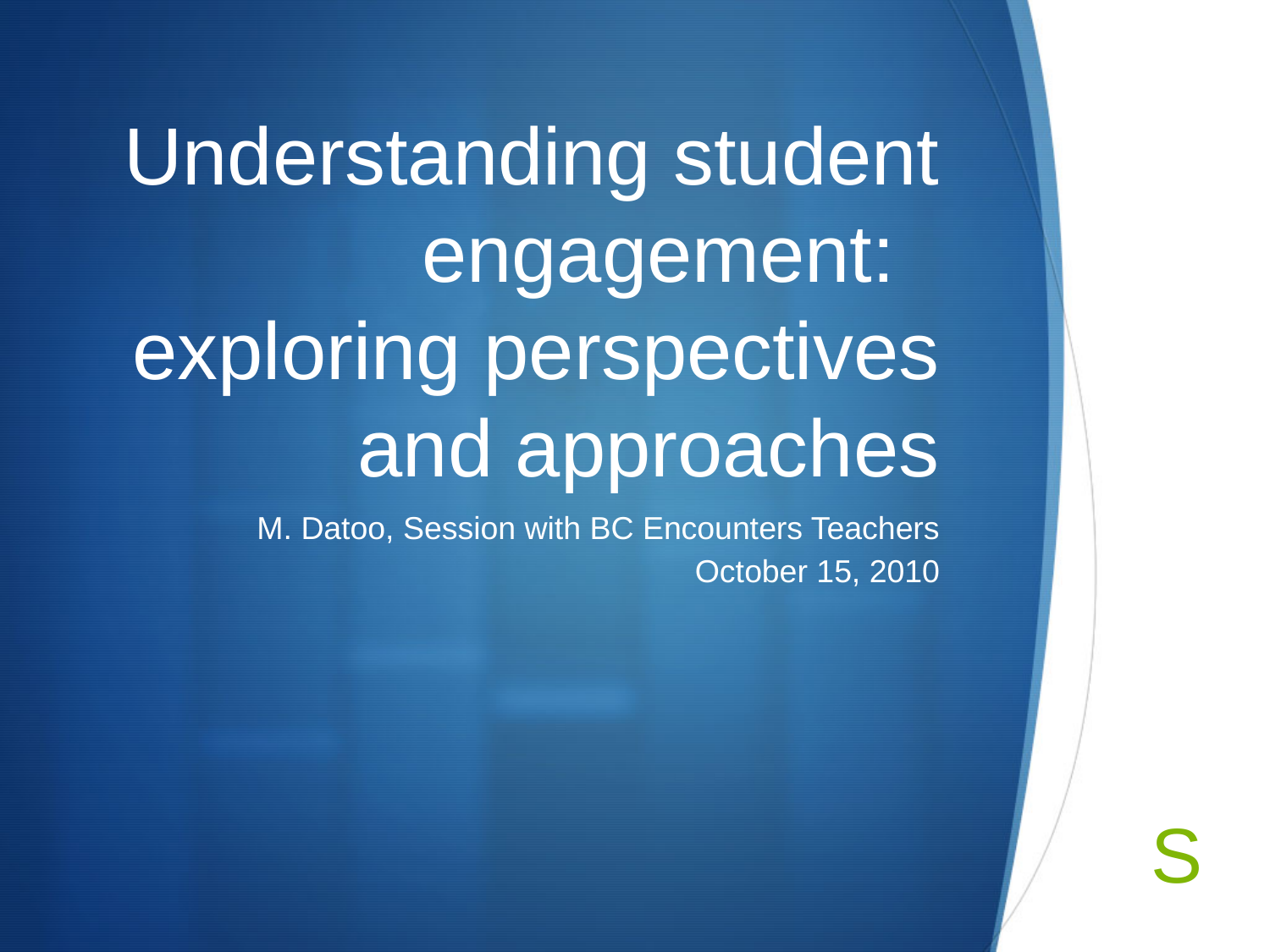

# Understanding student engagement: exploring perspectives and approaches
M. Datoo, Session with BC Encounters Teachers
October 15, 2010